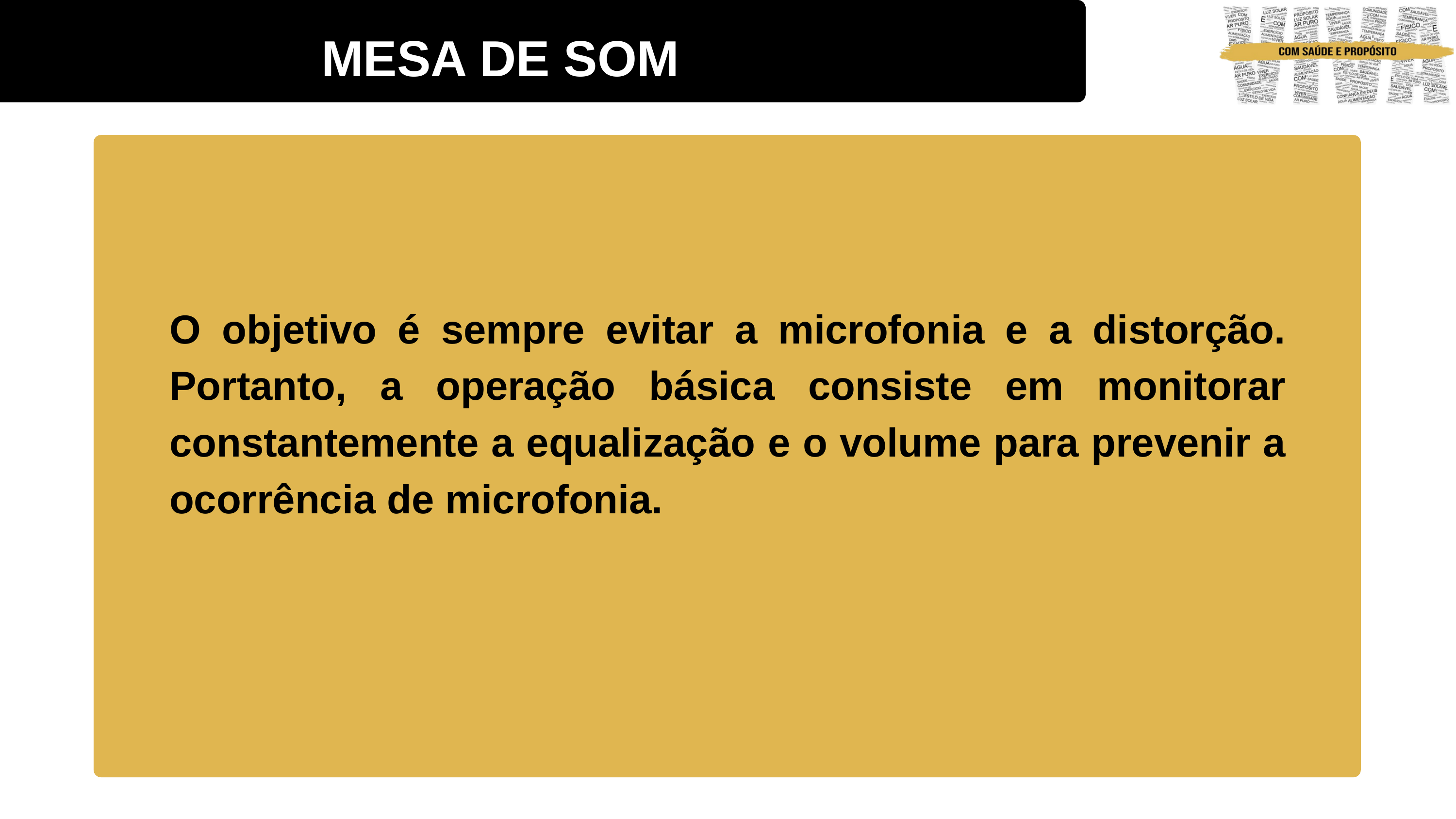

MESA DE SOM

O objetivo é sempre evitar a microfonia e a distorção. Portanto, a operação básica consiste em monitorar constantemente a equalização e o volume para prevenir a ocorrência de microfonia.